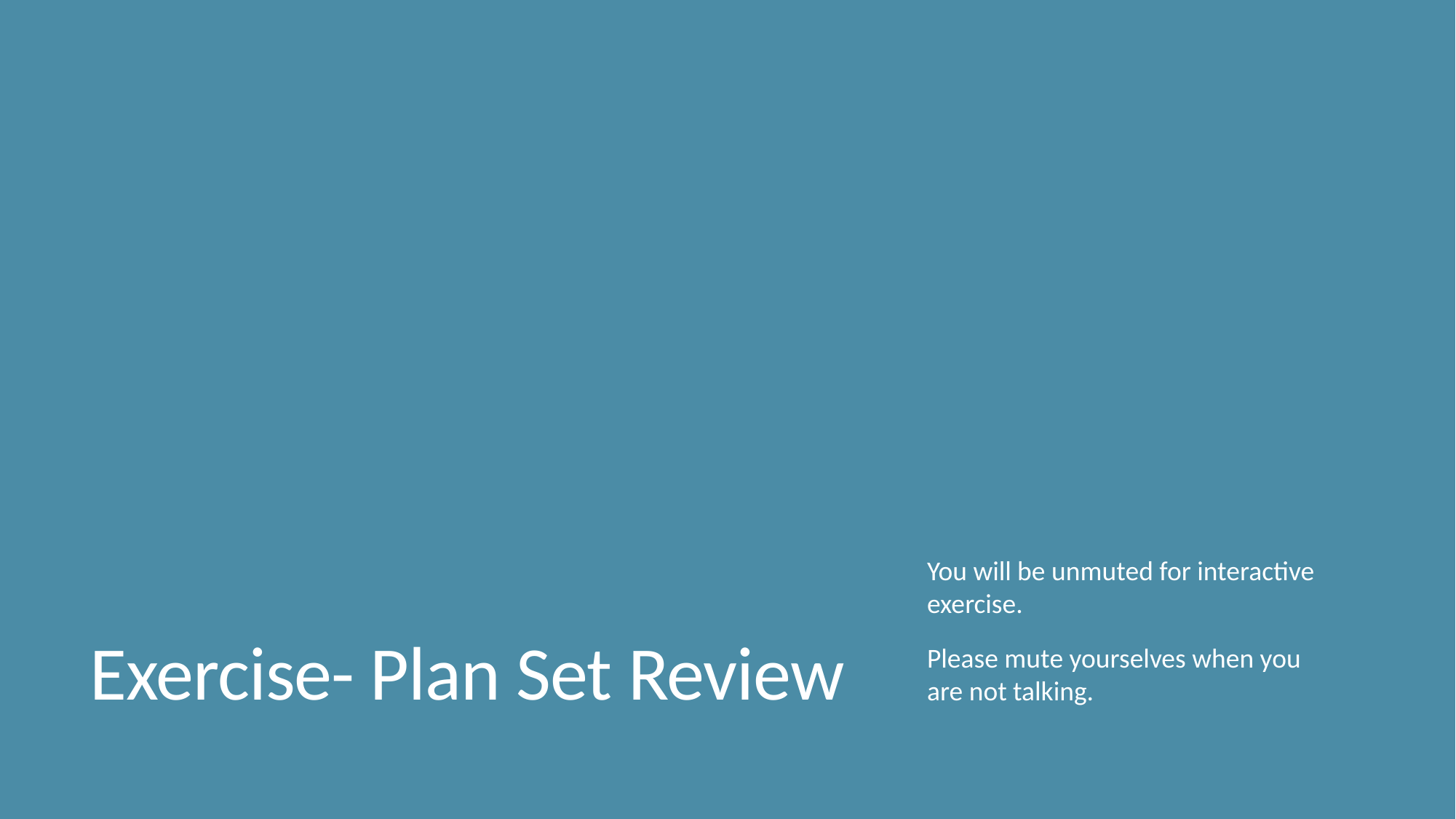

# Exercise- Plan Set Review
You will be unmuted for interactive exercise.
Please mute yourselves when you are not talking.